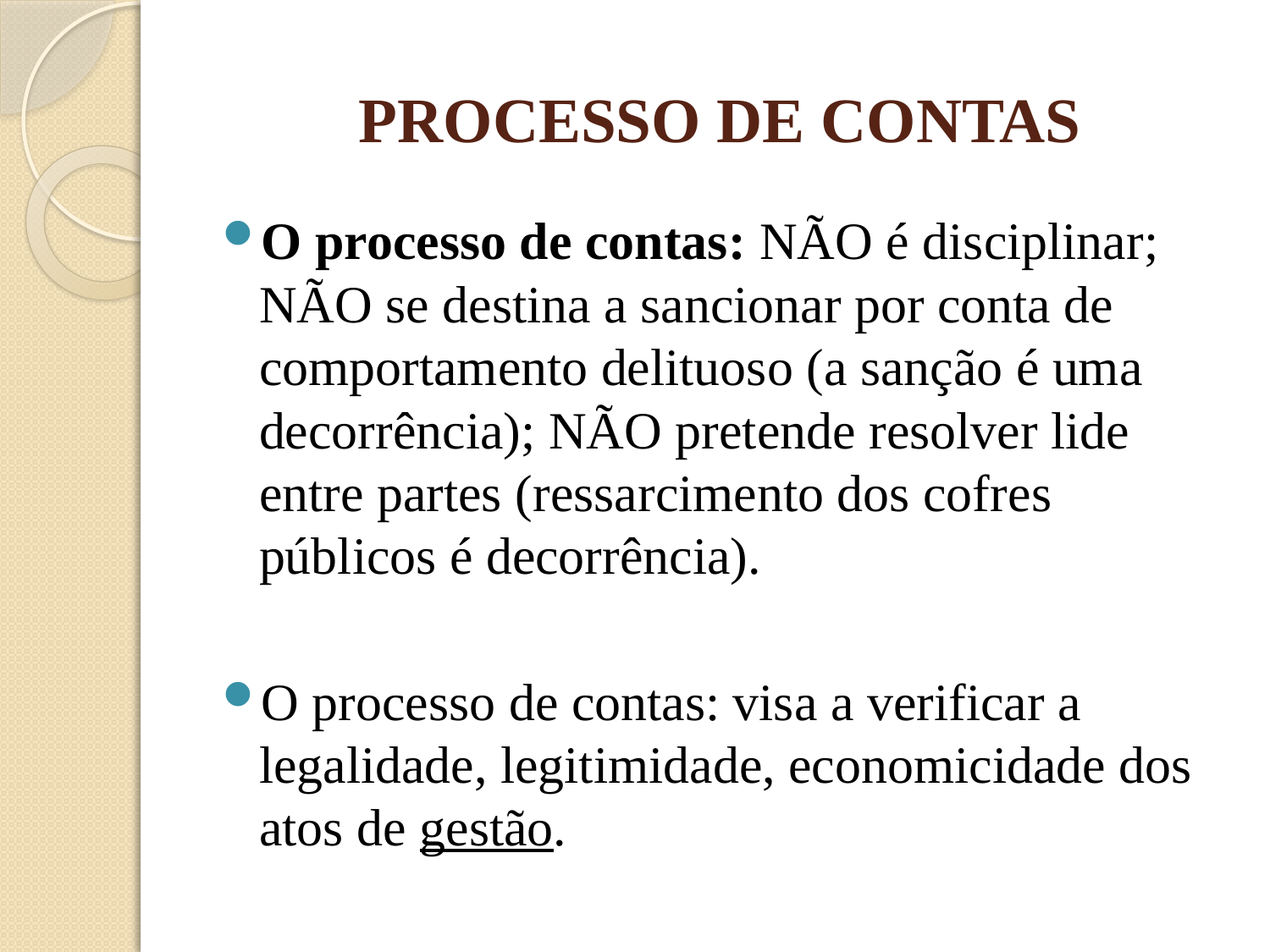

# PROCESSO DE CONTAS
O processo de contas: NÃO é disciplinar; NÃO se destina a sancionar por conta de comportamento delituoso (a sanção é uma decorrência); NÃO pretende resolver lide entre partes (ressarcimento dos cofres públicos é decorrência).

O processo de contas: visa a verificar a legalidade, legitimidade, economicidade dos atos de gestão.